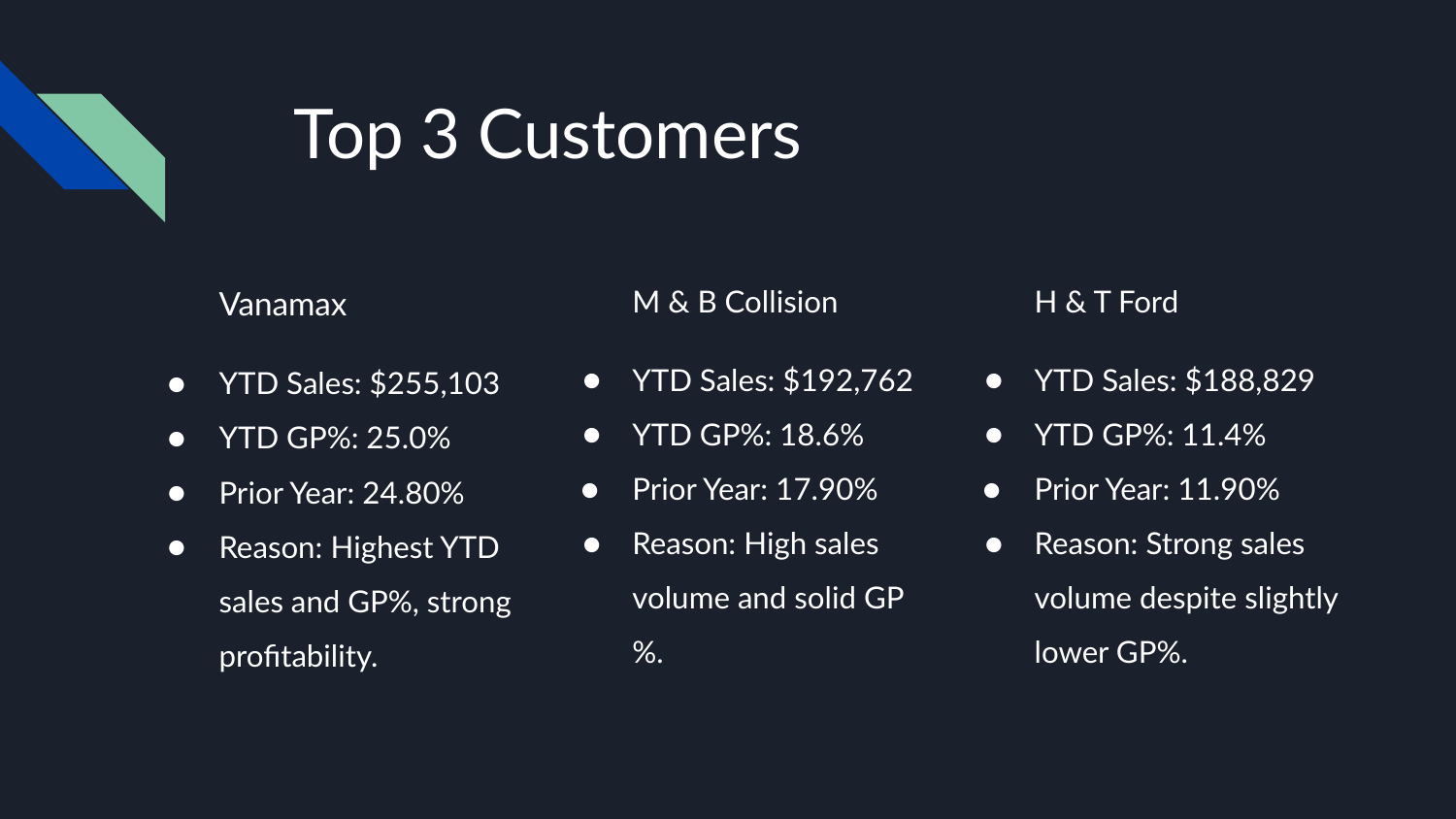

# Top 3 Customers
Vanamax
YTD Sales: $255,103
YTD GP%: 25.0%
Prior Year: 24.80%
Reason: Highest YTD sales and GP%, strong profitability.

M & B Collision
YTD Sales: $192,762
YTD GP%: 18.6%
Prior Year: 17.90%
Reason: High sales volume and solid GP%.
H & T Ford
YTD Sales: $188,829
YTD GP%: 11.4%
Prior Year: 11.90%
Reason: Strong sales volume despite slightly lower GP%.